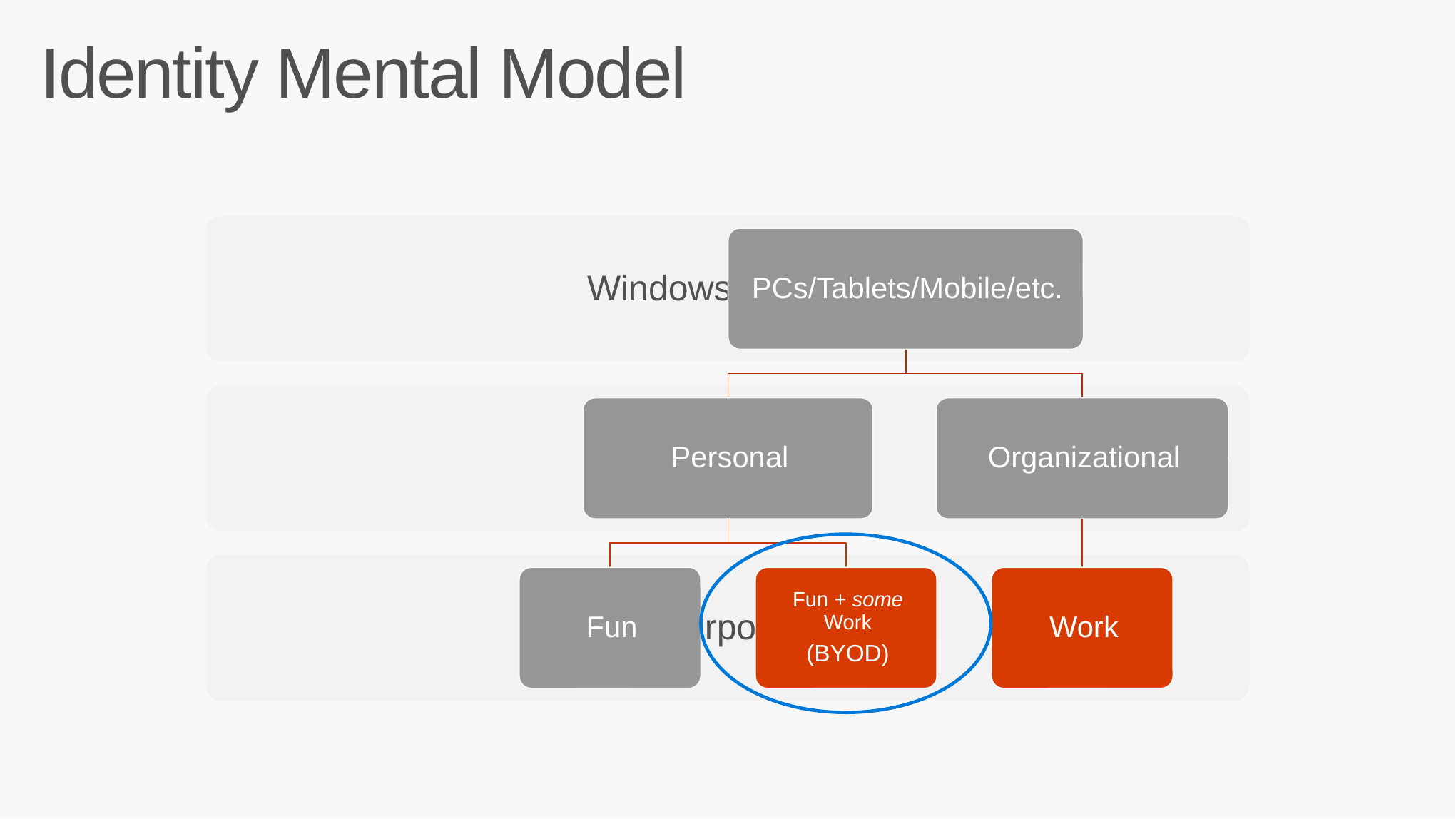

Identity Mental Model
Purpose
Ownership
Windows Devices
PCs/Tablets/Mobile/etc.
Personal
Fun
Fun + some Work
(BYOD)
Organizational
Work